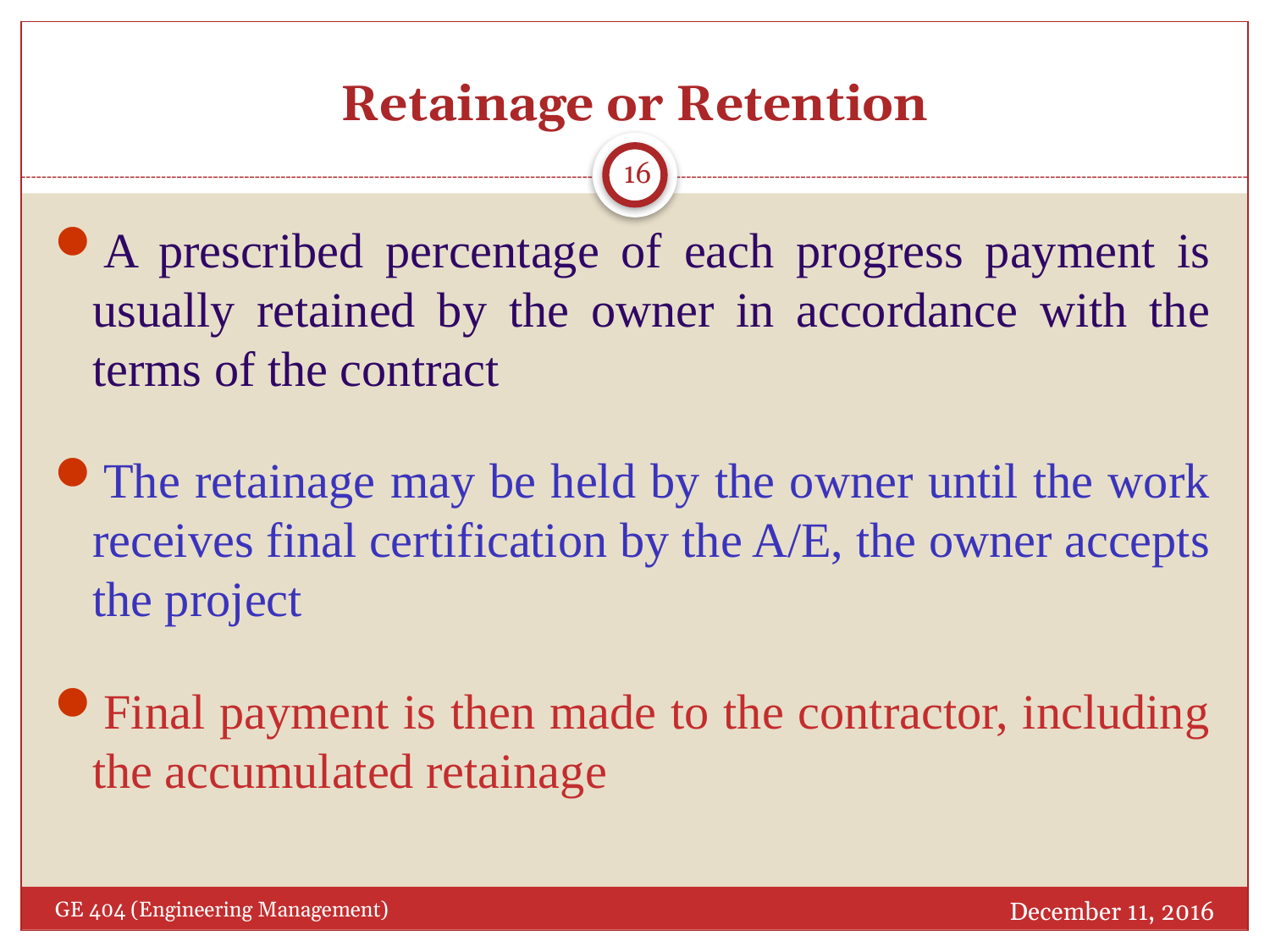

# Retainage or Retention
16
A prescribed percentage of each progress payment is usually retained by the owner in accordance with the terms of the contract
The retainage may be held by the owner until the work receives final certification by the A/E, the owner accepts the project
Final payment is then made to the contractor, including the accumulated retainage

December 11, 2016
GE 404 (Engineering Management)